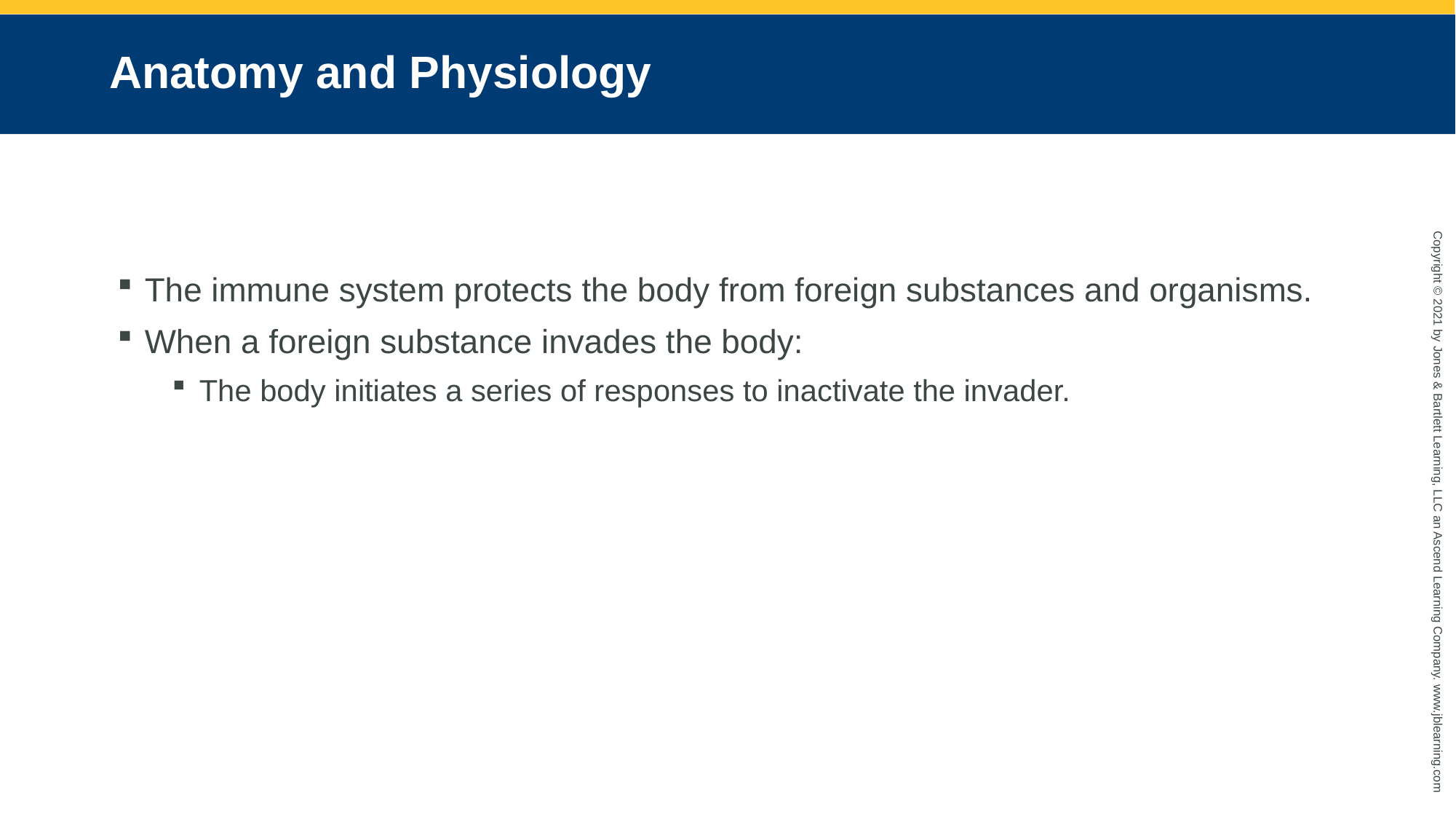

# Anatomy and Physiology
The immune system protects the body from foreign substances and organisms.
When a foreign substance invades the body:
The body initiates a series of responses to inactivate the invader.